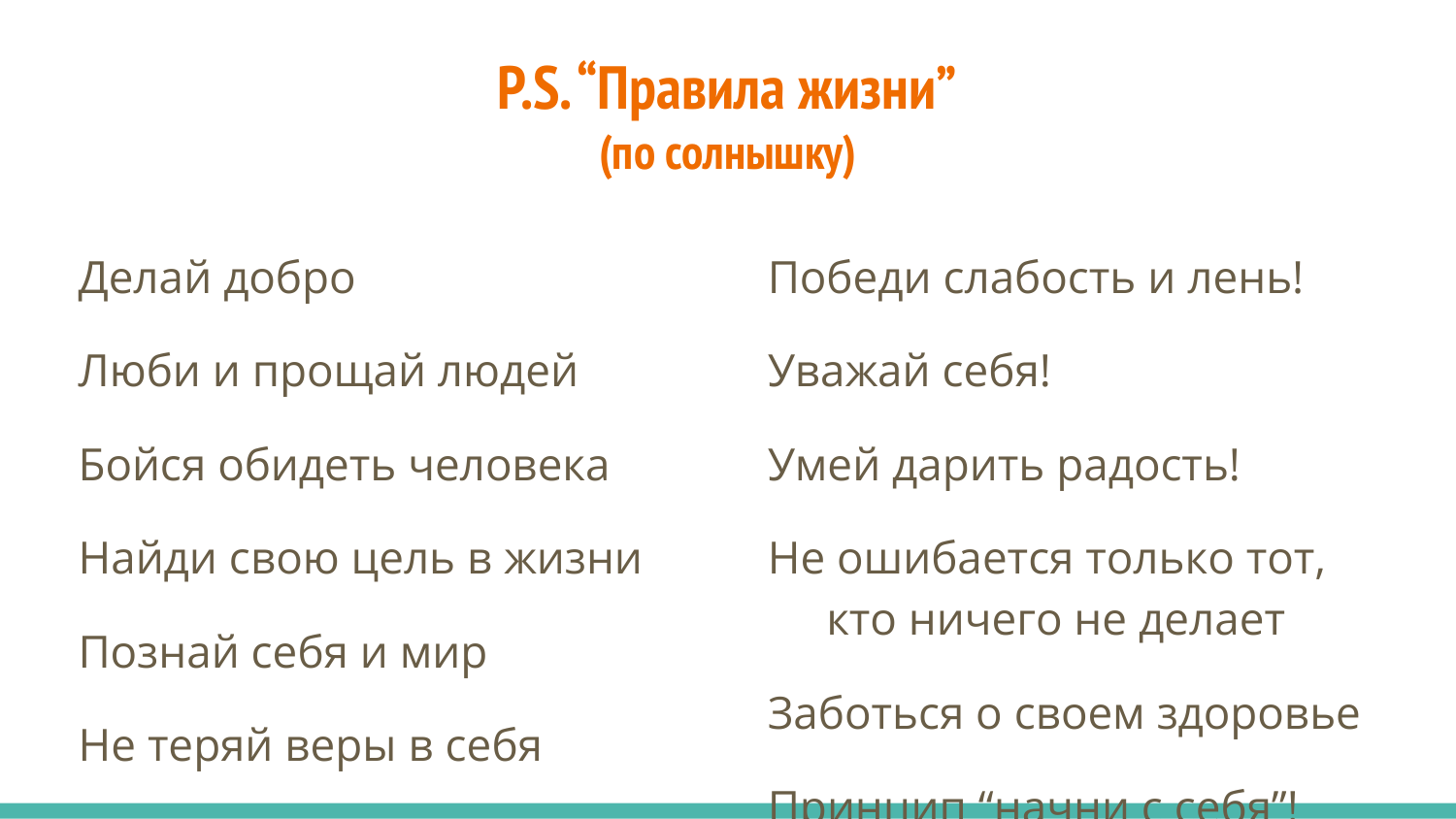

# P.S. “Правила жизни”
(по солнышку)
Делай добро
Люби и прощай людей
Бойся обидеть человека
Найди свою цель в жизни
Познай себя и мир
Не теряй веры в себя
Худшая ошибка - все время бояться совершить ошибку

Победи слабость и лень!
Уважай себя!
Умей дарить радость!
Не ошибается только тот, кто ничего не делает
Заботься о своем здоровье
Принцип “начни с себя”!